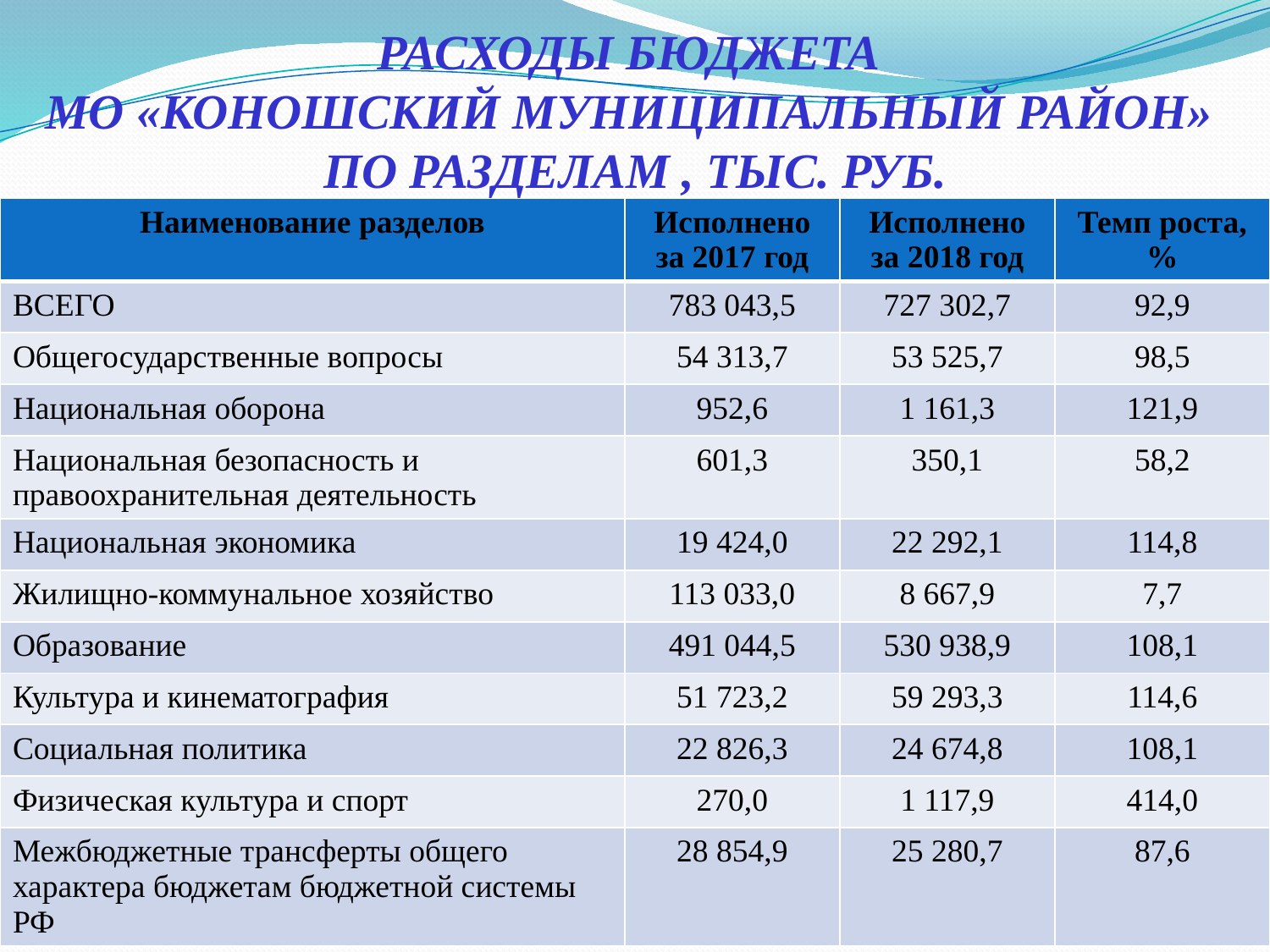

# РАСХОДЫ БЮДЖЕТА МО «КОНОШСКИЙ МУНИЦИПАЛЬНЫЙ РАЙОН» ПО РАЗДЕЛАМ , ТЫС. РУБ.
| Наименование разделов | Исполнено за 2017 год | Исполнено за 2018 год | Темп роста, % |
| --- | --- | --- | --- |
| ВСЕГО | 783 043,5 | 727 302,7 | 92,9 |
| Общегосударственные вопросы | 54 313,7 | 53 525,7 | 98,5 |
| Национальная оборона | 952,6 | 1 161,3 | 121,9 |
| Национальная безопасность и правоохранительная деятельность | 601,3 | 350,1 | 58,2 |
| Национальная экономика | 19 424,0 | 22 292,1 | 114,8 |
| Жилищно-коммунальное хозяйство | 113 033,0 | 8 667,9 | 7,7 |
| Образование | 491 044,5 | 530 938,9 | 108,1 |
| Культура и кинематография | 51 723,2 | 59 293,3 | 114,6 |
| Социальная политика | 22 826,3 | 24 674,8 | 108,1 |
| Физическая культура и спорт | 270,0 | 1 117,9 | 414,0 |
| Межбюджетные трансферты общего характера бюджетам бюджетной системы РФ | 28 854,9 | 25 280,7 | 87,6 |